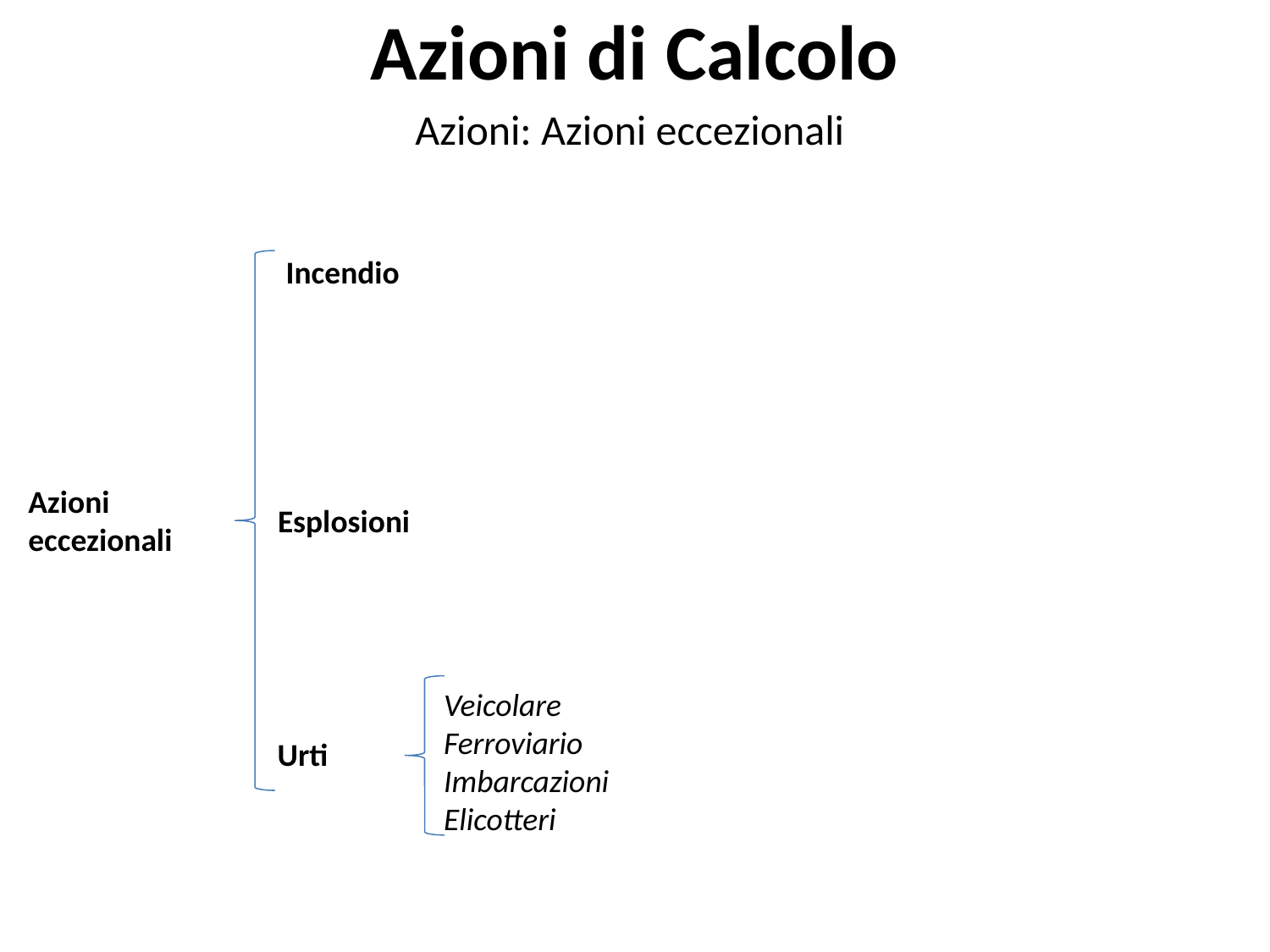

Azioni di Calcolo
Azioni: Azioni eccezionali
Incendio

Azioni eccezionali
Esplosioni

Veicolare
Ferroviario
Imbarcazioni
Elicotteri
Urti